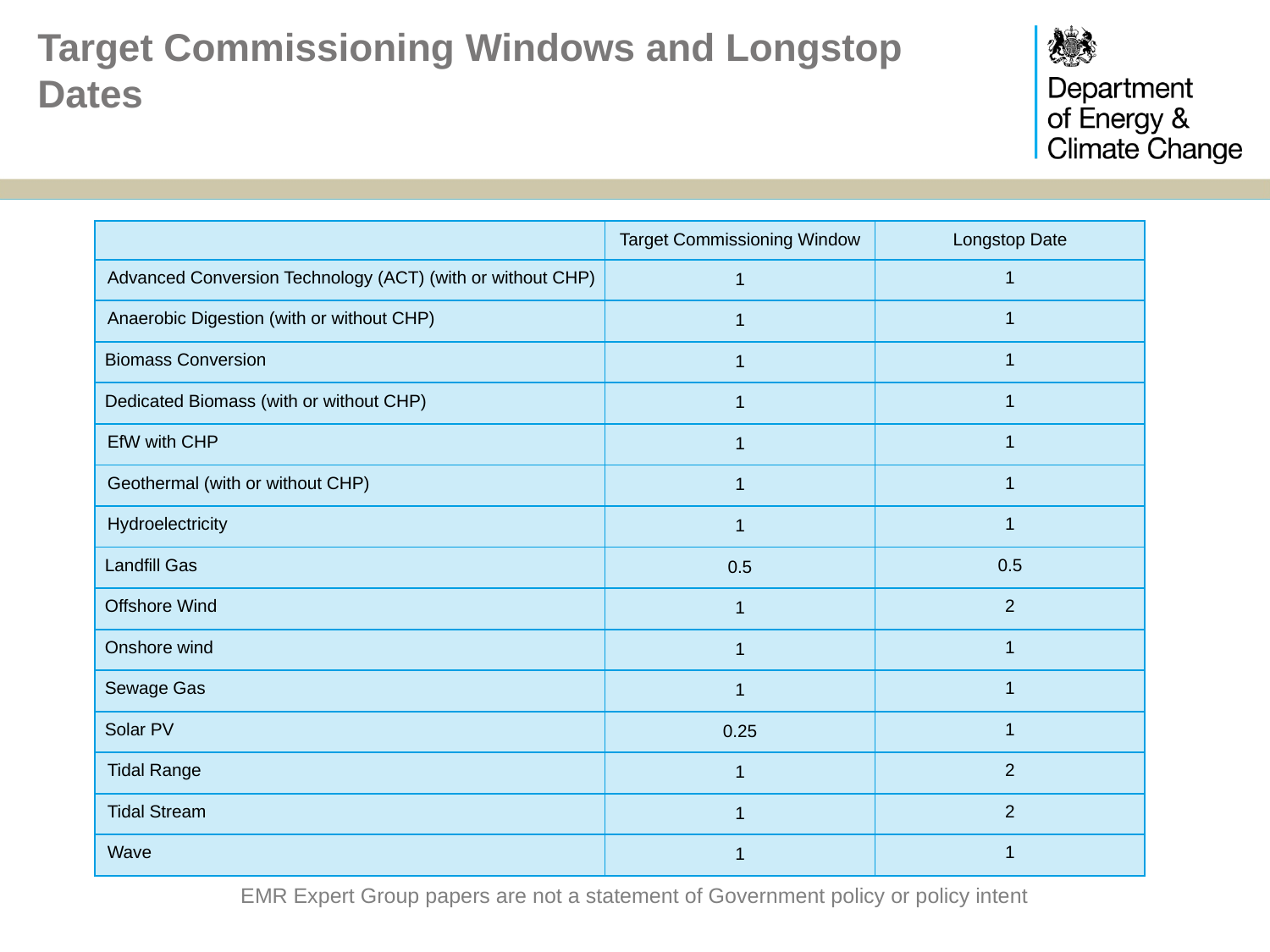

# Target Commissioning Windows and Longstop Dates
|  | Target Commissioning Window | Longstop Date |
| --- | --- | --- |
| Advanced Conversion Technology (ACT) (with or without CHP) | 1 | 1 |
| Anaerobic Digestion (with or without CHP) | 1 | 1 |
| Biomass Conversion | 1 | 1 |
| Dedicated Biomass (with or without CHP) | 1 | 1 |
| EfW with CHP | 1 | 1 |
| Geothermal (with or without CHP) | 1 | 1 |
| Hydroelectricity | 1 | 1 |
| Landfill Gas | 0.5 | 0.5 |
| Offshore Wind | 1 | 2 |
| Onshore wind | 1 | 1 |
| Sewage Gas | 1 | 1 |
| Solar PV | 0.25 | 1 |
| Tidal Range | 1 | 2 |
| Tidal Stream | 1 | 2 |
| Wave | 1 | 1 |
EMR Expert Group papers are not a statement of Government policy or policy intent